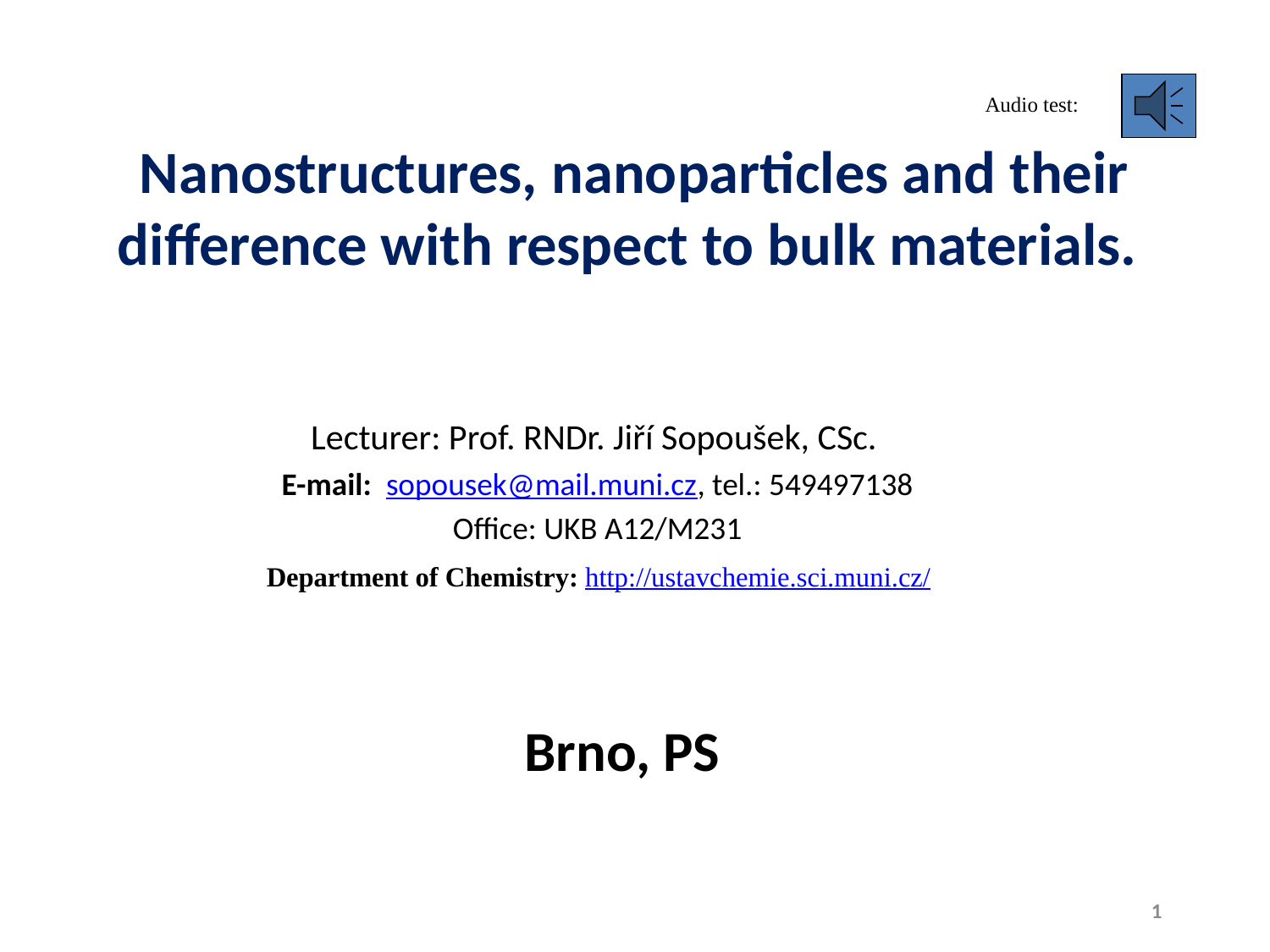

Audio test:
# Nanostructures, nanoparticles and their difference with respect to bulk materials.

Lecturer: Prof. RNDr. Jiří Sopoušek, CSc.
E-mail:  sopousek@mail.muni.cz, tel.: 549497138
Office: UKB A12/M231
Department of Chemistry: http://ustavchemie.sci.muni.cz/
Brno, PS
1